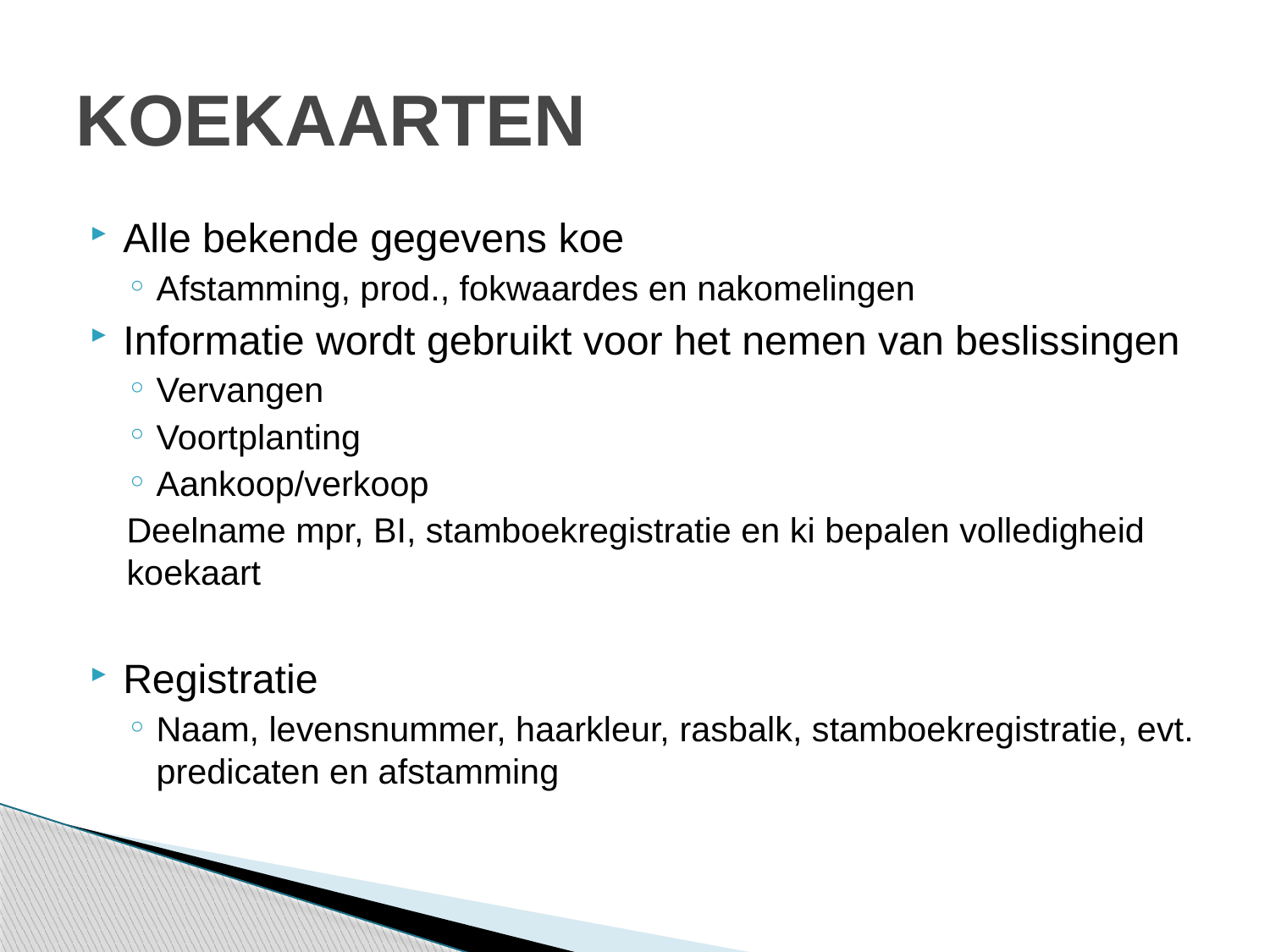

# KOEKAARTEN
Alle bekende gegevens koe
Afstamming, prod., fokwaardes en nakomelingen
Informatie wordt gebruikt voor het nemen van beslissingen
Vervangen
Voortplanting
Aankoop/verkoop
Deelname mpr, BI, stamboekregistratie en ki bepalen volledigheid koekaart

Registratie
Naam, levensnummer, haarkleur, rasbalk, stamboekregistratie, evt. predicaten en afstamming